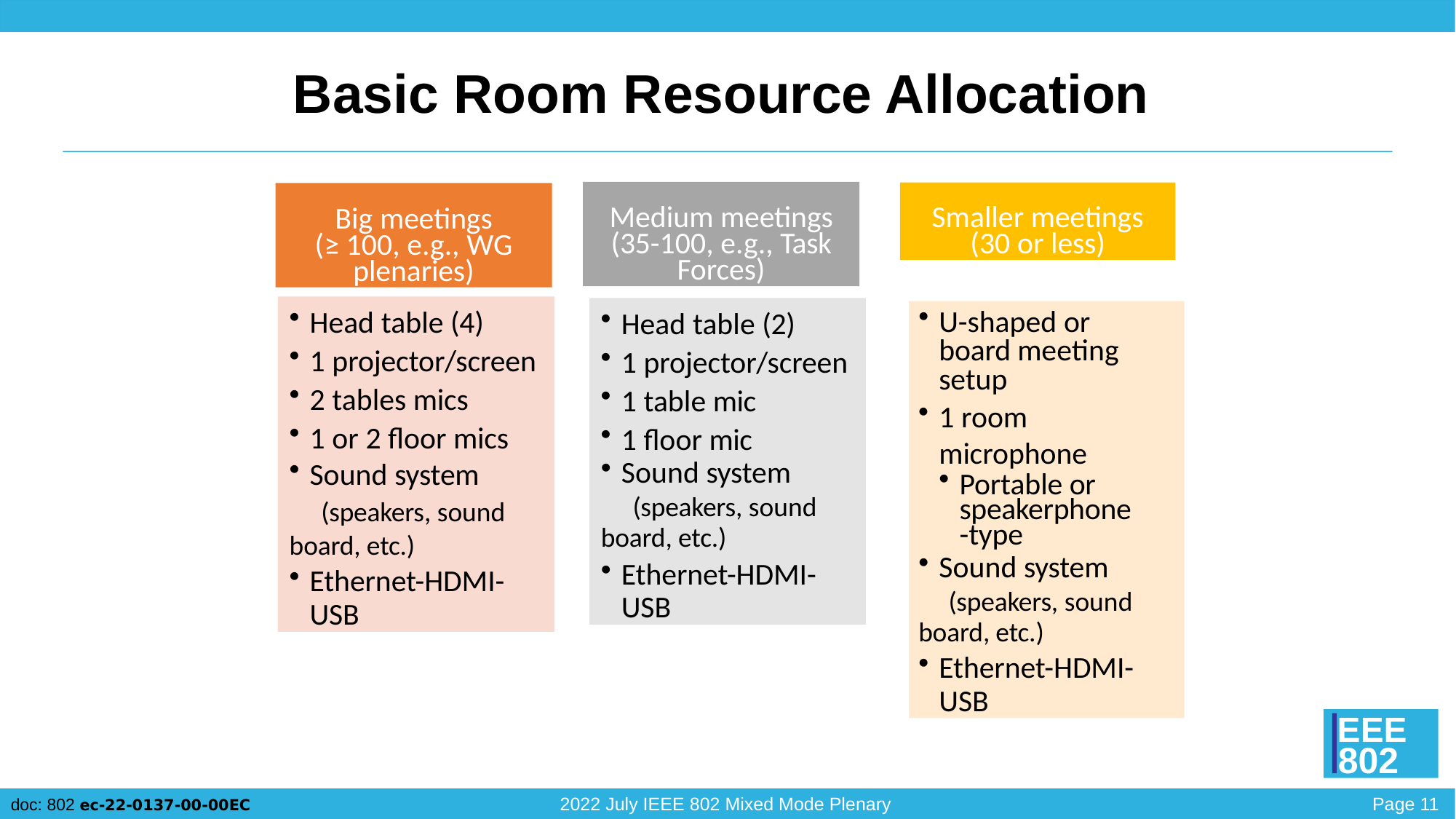

Basic Room Resource Allocation
Medium meetings
(35-100, e.g., Task Forces)
Smaller meetings
(30 or less)
Big meetings
(≥ 100, e.g., WG plenaries)
Head table (4)
1 projector/screen
2 tables mics
1 or 2 floor mics
Sound system
	(speakers, sound board, etc.)
Ethernet-HDMI-USB
Head table (2)
1 projector/screen
1 table mic
1 floor mic
Sound system
	(speakers, sound board, etc.)
Ethernet-HDMI-USB
U-shaped or board meeting setup
1 room microphone
Portable or speakerphone-type
Sound system
	(speakers, sound board, etc.)
Ethernet-HDMI-USB